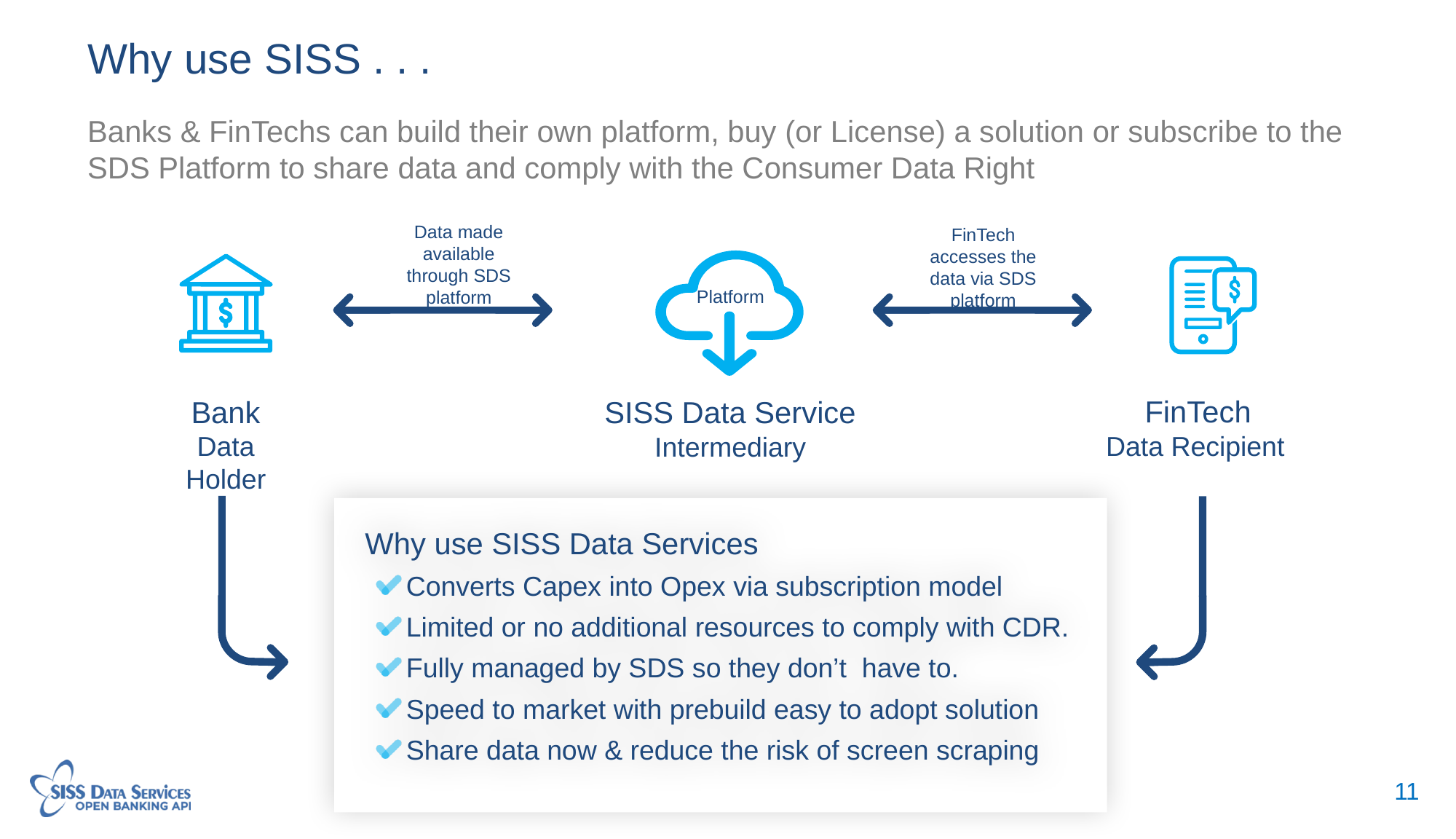

# Why use SISS . . .
Banks & FinTechs can build their own platform, buy (or License) a solution or subscribe to the SDS Platform to share data and comply with the Consumer Data Right

Data made available through SDS platform
FinTech accesses the data via SDS platform

Platform

FinTech
Data Recipient
Bank
Data Holder
SISS Data Service
Intermediary

Why use SISS Data Services
Converts Capex into Opex via subscription model
Limited or no additional resources to comply with CDR.
Fully managed by SDS so they don’t  have to.
Speed to market with prebuild easy to adopt solution
Share data now & reduce the risk of screen scraping
11